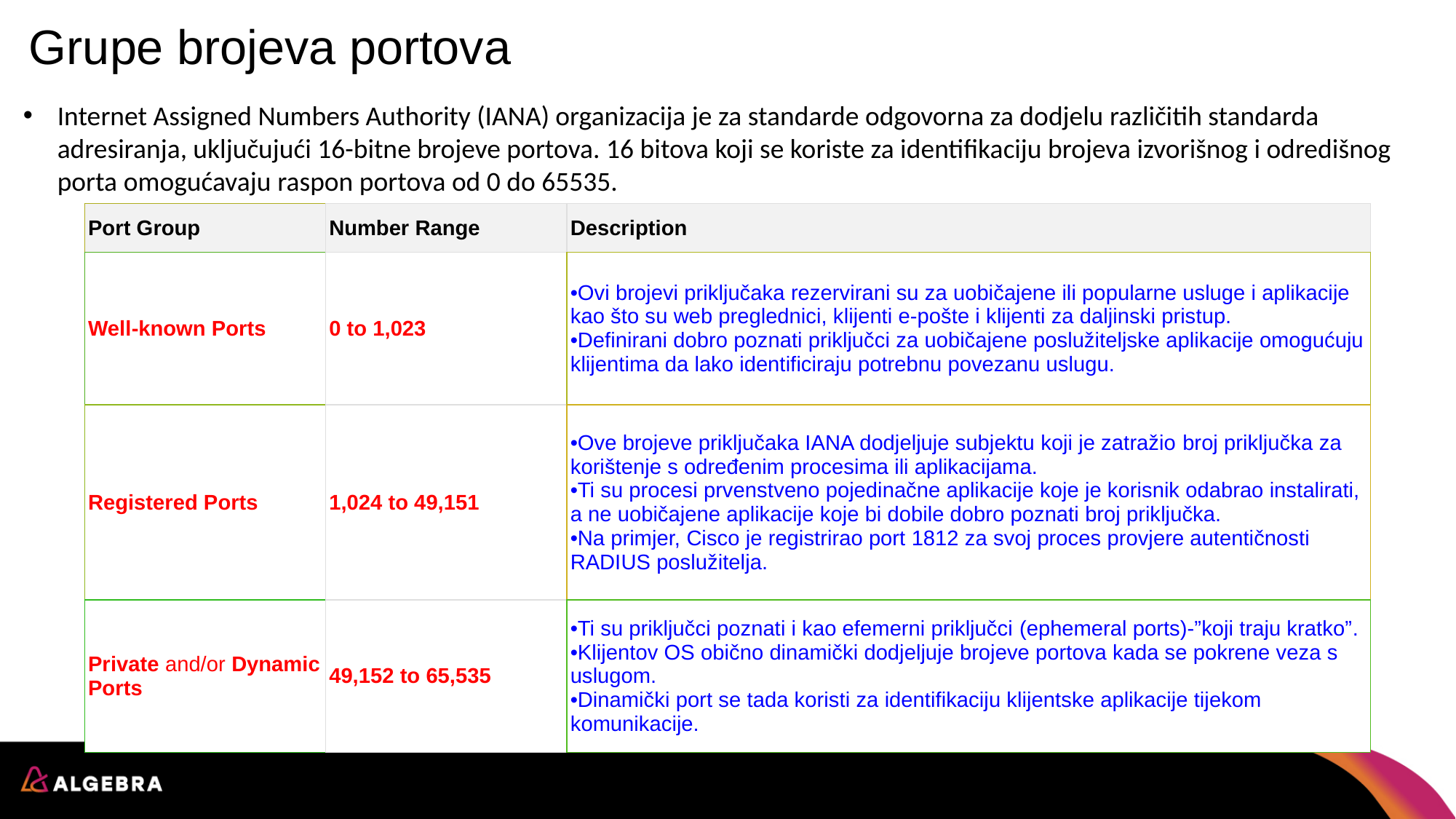

# Grupe brojeva portova
Internet Assigned Numbers Authority (IANA) organizacija je za standarde odgovorna za dodjelu različitih standarda adresiranja, uključujući 16-bitne brojeve portova. 16 bitova koji se koriste za identifikaciju brojeva izvorišnog i odredišnog porta omogućavaju raspon portova od 0 do 65535.
| Port Group | Number Range | Description |
| --- | --- | --- |
| Well-known Ports | 0 to 1,023 | Ovi brojevi priključaka rezervirani su za uobičajene ili popularne usluge i aplikacije kao što su web preglednici, klijenti e-pošte i klijenti za daljinski pristup. Definirani dobro poznati priključci za uobičajene poslužiteljske aplikacije omogućuju klijentima da lako identificiraju potrebnu povezanu uslugu. |
| Registered Ports | 1,024 to 49,151 | Ove brojeve priključaka IANA dodjeljuje subjektu koji je zatražio broj priključka za korištenje s određenim procesima ili aplikacijama. Ti su procesi prvenstveno pojedinačne aplikacije koje je korisnik odabrao instalirati, a ne uobičajene aplikacije koje bi dobile dobro poznati broj priključka. Na primjer, Cisco je registrirao port 1812 za svoj proces provjere autentičnosti RADIUS poslužitelja. |
| Private and/or Dynamic Ports | 49,152 to 65,535 | Ti su priključci poznati i kao efemerni priključci (ephemeral ports)-”koji traju kratko”. Klijentov OS obično dinamički dodjeljuje brojeve portova kada se pokrene veza s uslugom. Dinamički port se tada koristi za identifikaciju klijentske aplikacije tijekom komunikacije. |